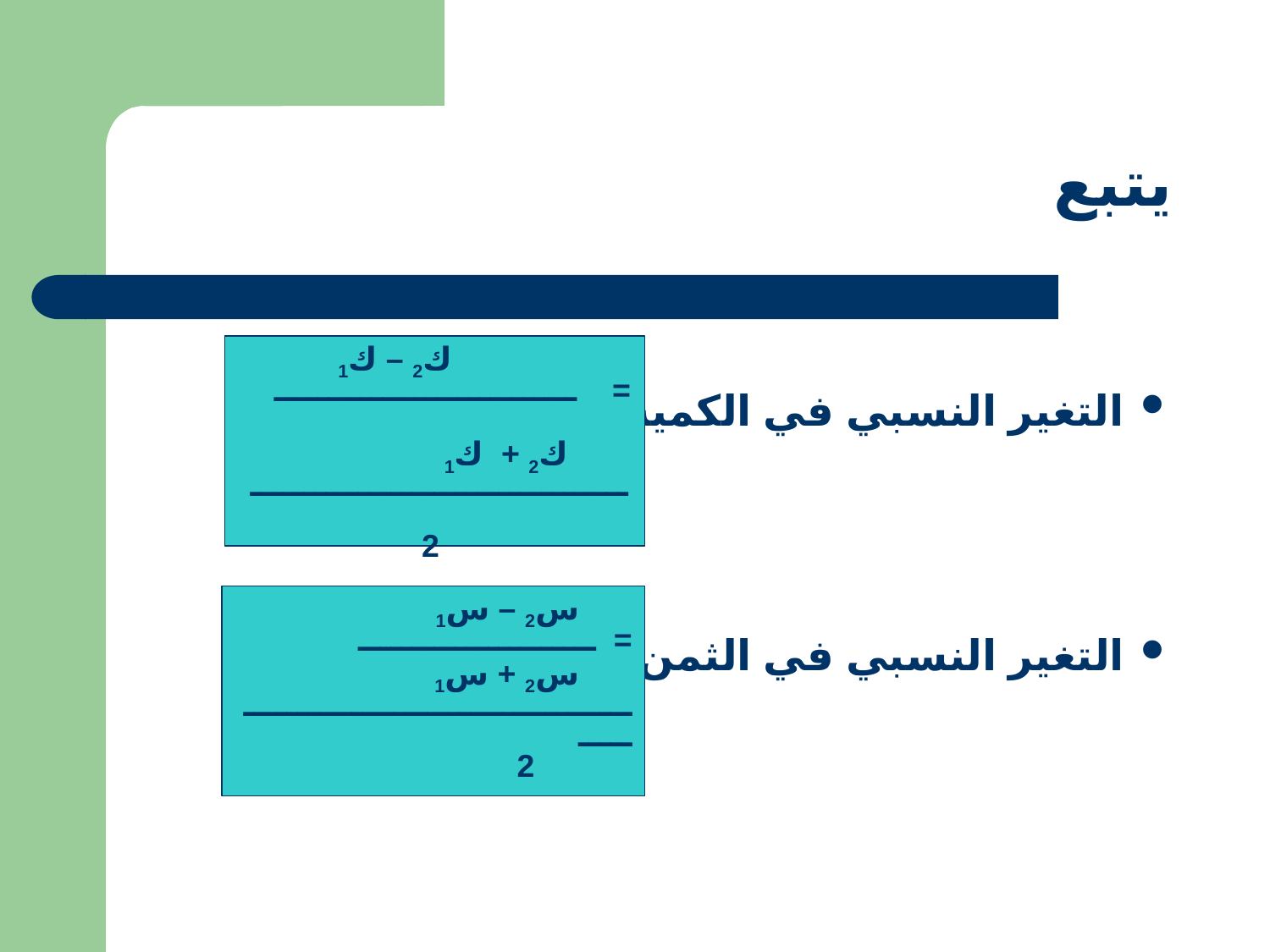

يتبع

التغير النسبي في الكمية المطلوبة

التغير النسبي في الثمن
         ك2 – ك1
=    ــــــــــــــــــــــــــــ                                                       ك2 +  ك1                      ـــــــــــــــــــــــــــــــــــ                                                2

      س2 – س1
=  ــــــــــــــــــــــ
      س2 + س1                       ـــــــــــــــــــــــــــــــــــــــــ
           2